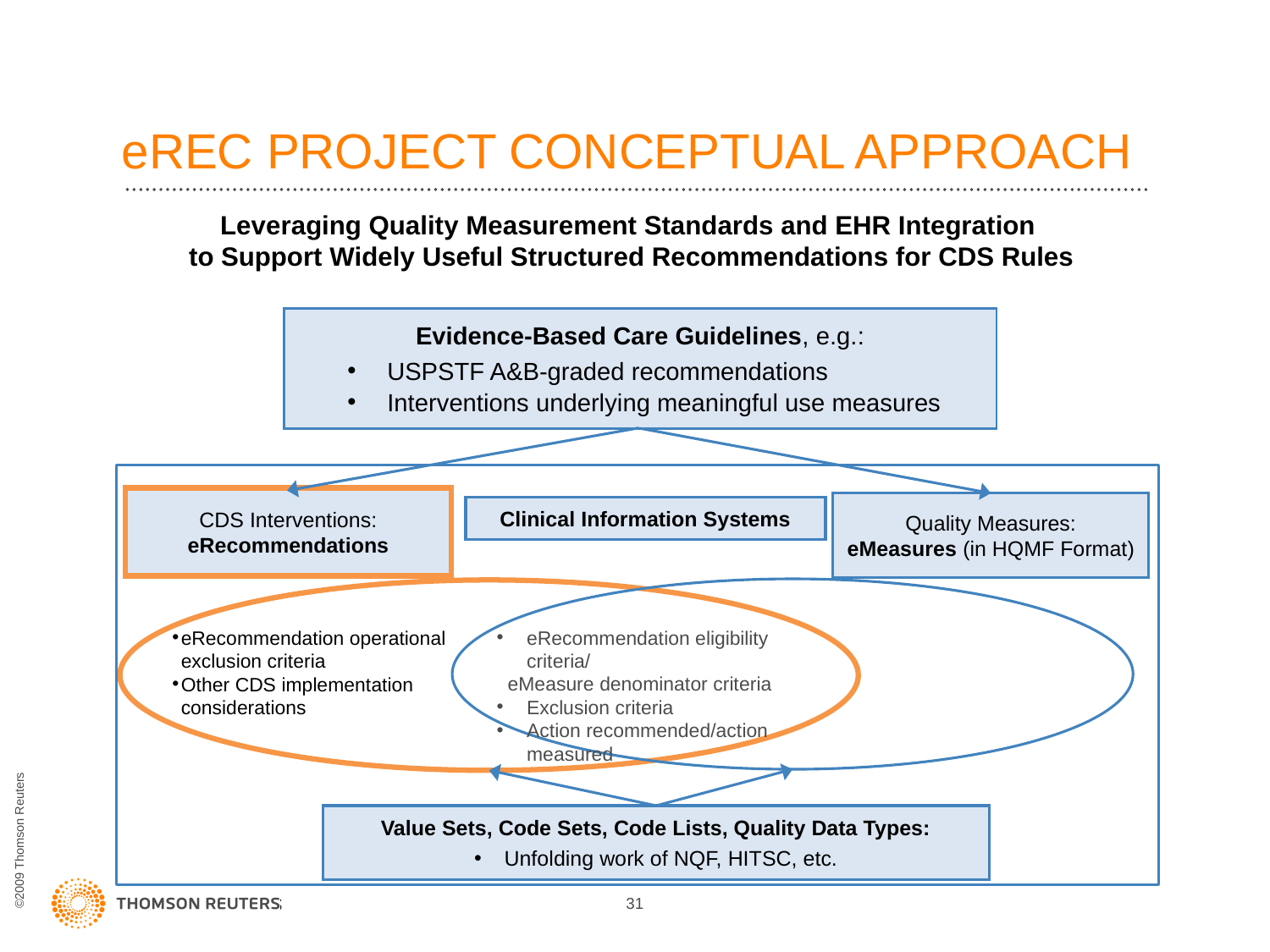

eREC PROJECT CONCEPTUAL APPROACH
Leveraging Quality Measurement Standards and EHR Integration
to Support Widely Useful Structured Recommendations for CDS Rules

Evidence-Based Care Guidelines, e.g.:
USPSTF A&B-graded recommendations
Interventions underlying meaningful use measures

CDS Interventions:
eRecommendations
Quality Measures:
eMeasures (in HQMF Format)
Clinical Information Systems

eRecommendation eligibility criteria/
  eMeasure denominator criteria
Exclusion criteria
Action recommended/action measured
eRecommendation operational exclusion criteria
Other CDS implementation considerations
Value Sets, Code Sets, Code Lists, Quality Data Types:
Unfolding work of NQF, HITSC, etc.
31